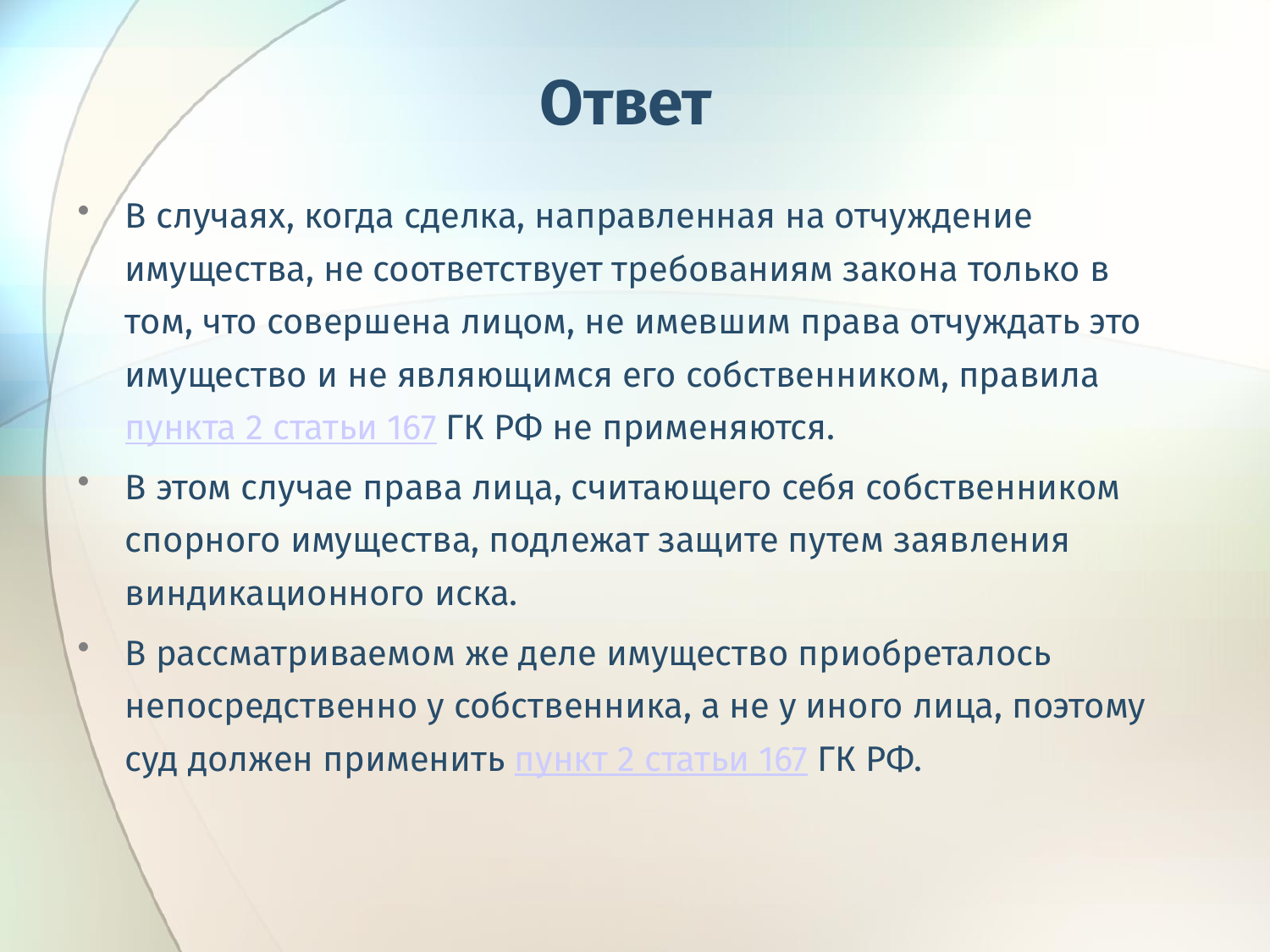

# Ответ
В случаях, когда сделка, направленная на отчуждение имущества, не соответствует требованиям закона только в том, что совершена лицом, не имевшим права отчуждать это имущество и не являющимся его собственником, правила пункта 2 статьи 167 ГК РФ не применяются.
В этом случае права лица, считающего себя собственником спорного имущества, подлежат защите путем заявления виндикационного иска.
В рассматриваемом же деле имущество приобреталось непосредственно у собственника, а не у иного лица, поэтому суд должен применить пункт 2 статьи 167 ГК РФ.